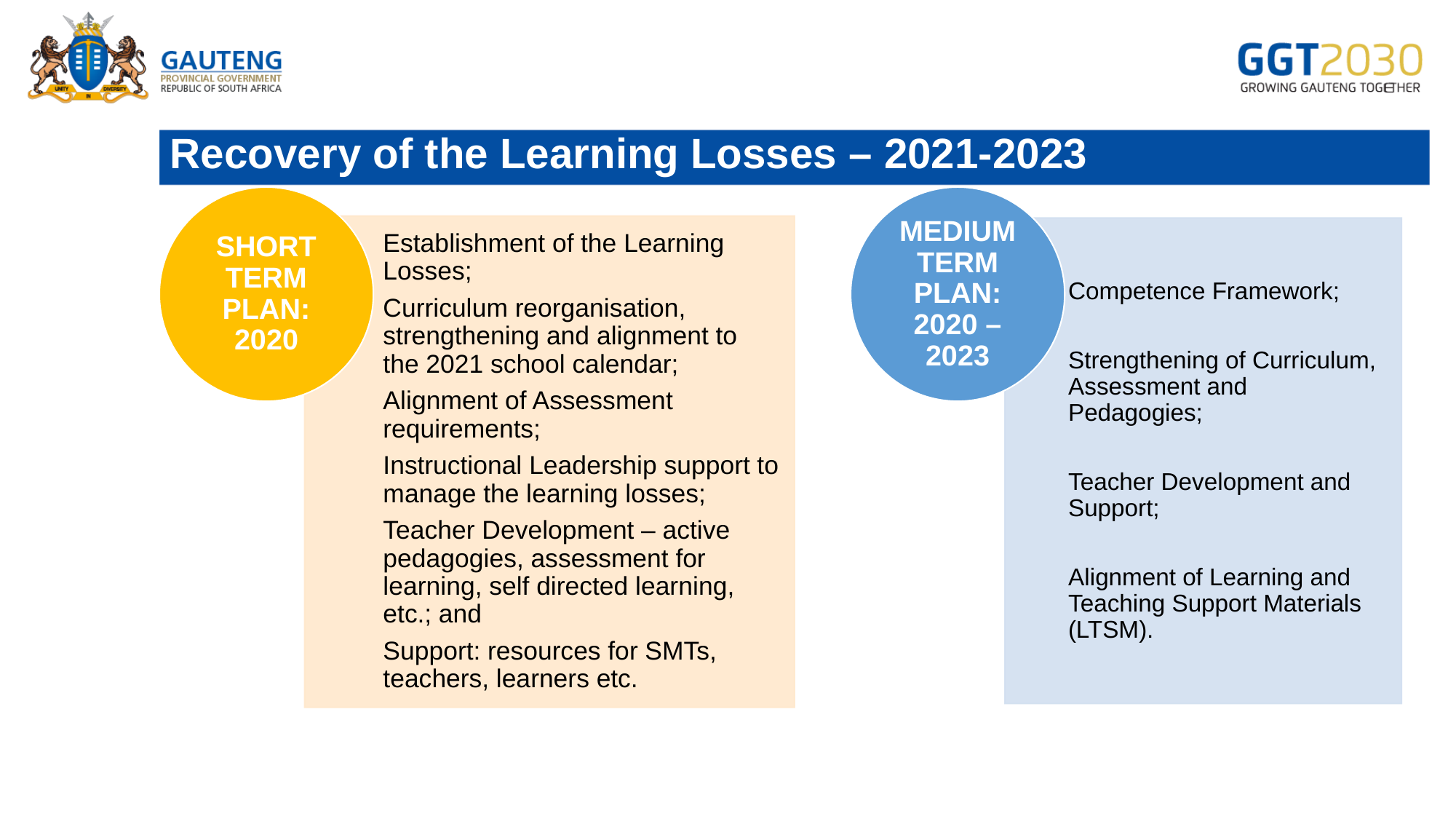

# Recovery of the Learning Losses – 2021-2023
Establishment of the Learning Losses;
Curriculum reorganisation, strengthening and alignment to the 2021 school calendar;
Alignment of Assessment requirements;
Instructional Leadership support to manage the learning losses;
Teacher Development – active pedagogies, assessment for learning, self directed learning, etc.; and
Support: resources for SMTs, teachers, learners etc.
SHORT TERM PLAN: 2020
Competence Framework;

Strengthening of Curriculum,  Assessment and Pedagogies;

Teacher Development and Support;

Alignment of Learning and Teaching Support Materials (LTSM).
MEDIUM TERM PLAN: 2020 – 2023